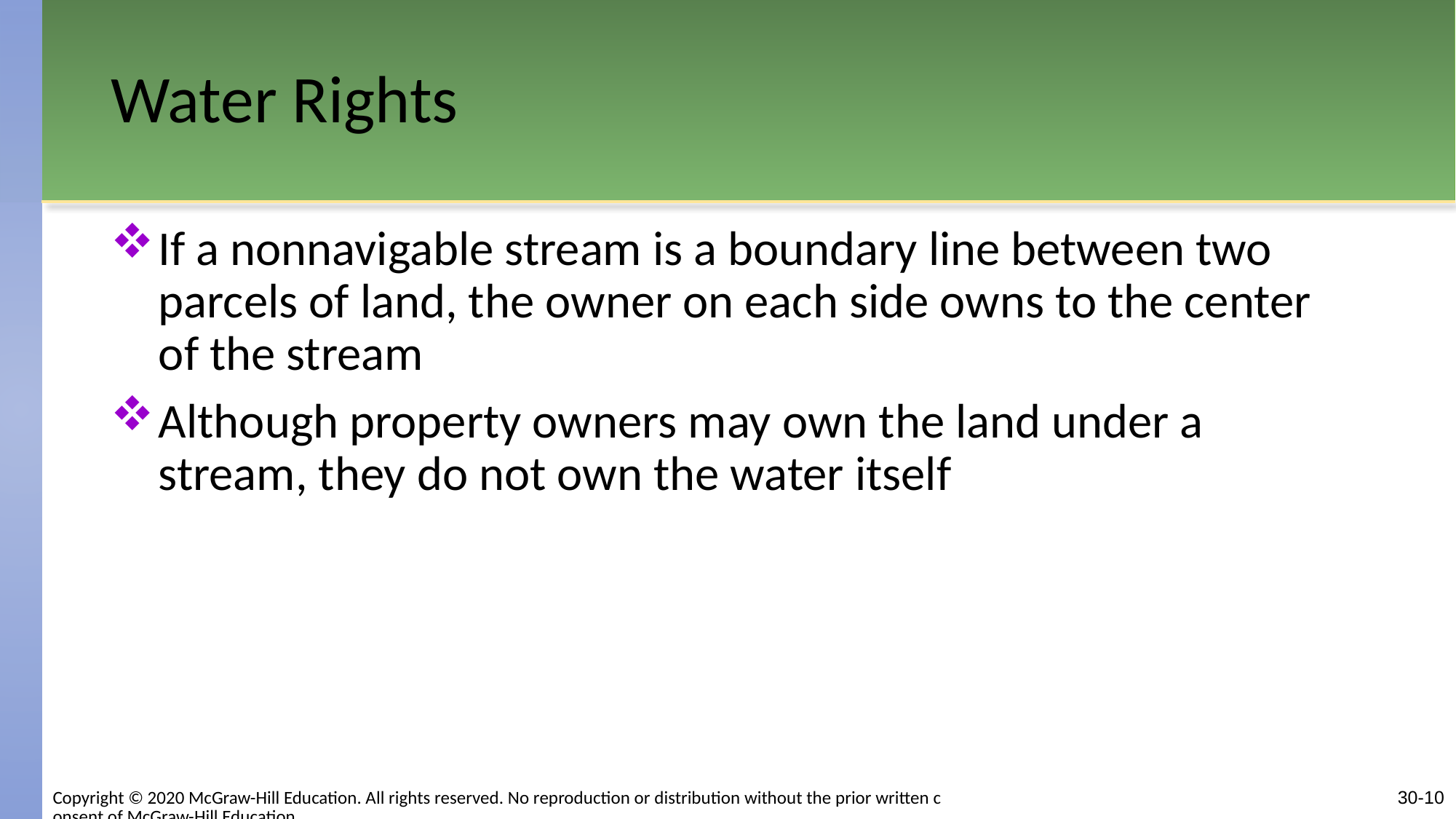

# Water Rights
If a nonnavigable stream is a boundary line between two parcels of land, the owner on each side owns to the center of the stream
Although property owners may own the land under a stream, they do not own the water itself

Copyright © 2020 McGraw-Hill Education. All rights reserved. No reproduction or distribution without the prior written consent of McGraw-Hill Education.
30-10